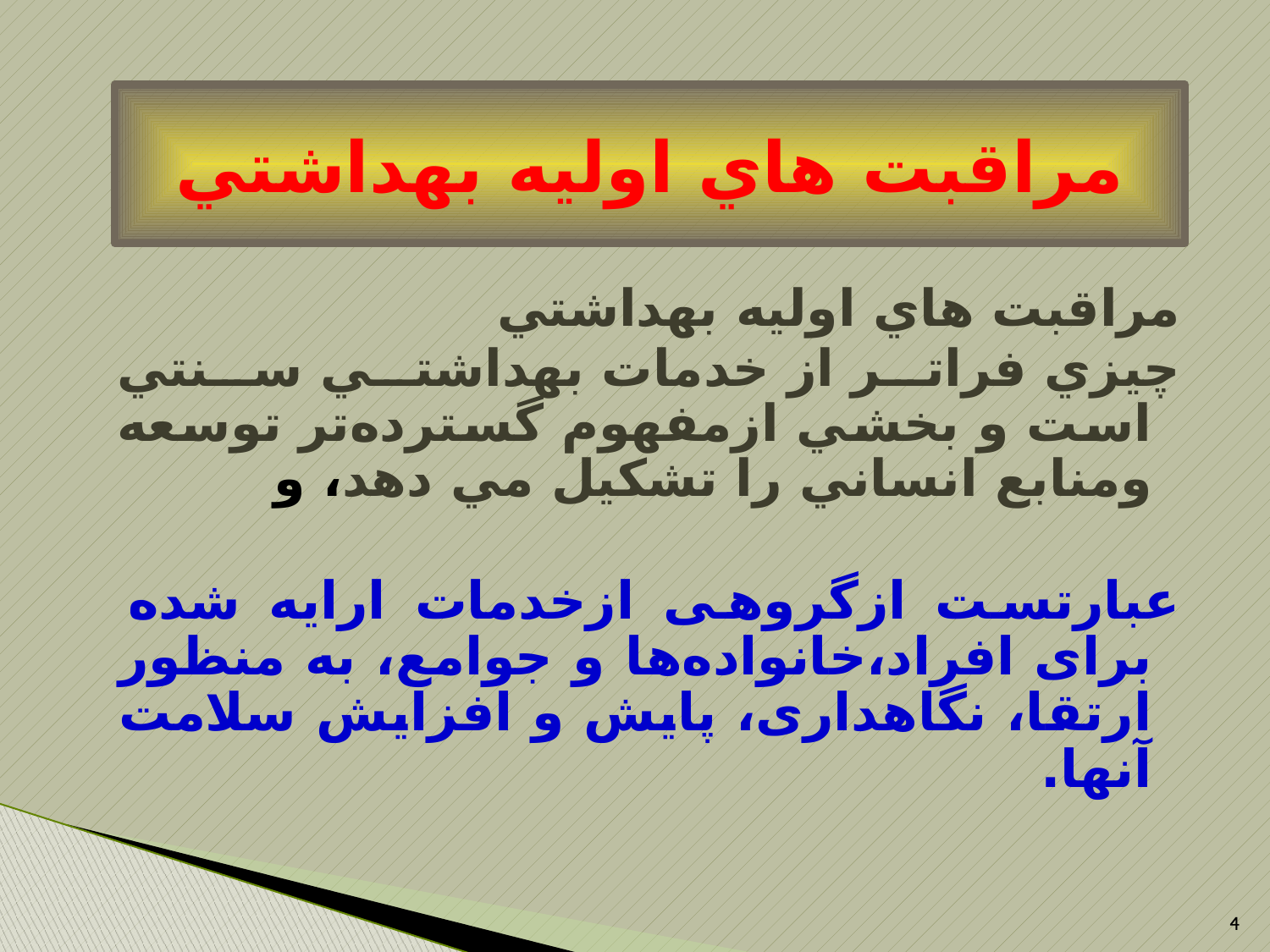

# مراقبت هاي اوليه بهداشتي
مراقبت هاي اوليه بهداشتي
	چيزي فراتر از خدمات بهداشتي سنتي است و بخشي ازمفهوم گسترده‌تر توسعه ومنابع انساني را تشكيل مي دهد، و

عبارتست ازگروهی ازخدمات ارایه شده برای افراد،خانواده‌ها و جوامع، به منظور ارتقا، نگاهداری، پایش و افزایش سلامت آنها.
4